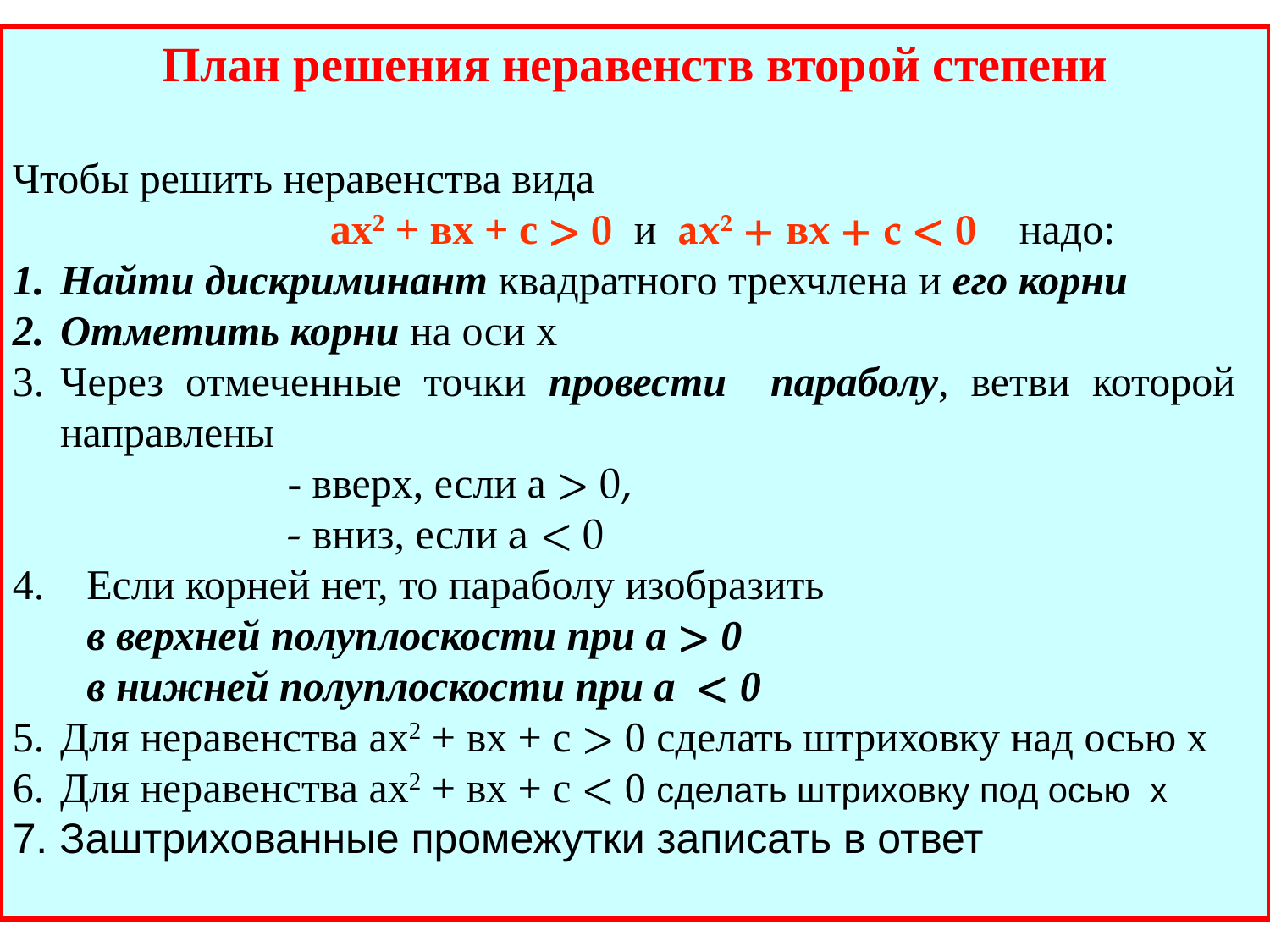

План решения неравенств второй степени

Чтобы решить неравенства вида
                              ах2 + вх + с > 0  и  ax2 + вx + c < 0    надо:
Найти дискриминант квадратного трехчлена и его корни
Отметить корни на оси х
Через отмеченные точки провести  параболу, ветви которой  направлены
                          - вверх, если а > 0,
                          - вниз, если a < 0
4.    Если корней нет, то параболу изобразить
       в верхней полуплоскости при а > 0
       в нижней полуплоскости при а  < 0
Для неравенства ах2 + вх + с > 0 сделать штриховку над осью х
Для неравенства ах2 + вх + с < 0 сделать штриховку под осью  х
7. Заштрихованные промежутки записать в ответ